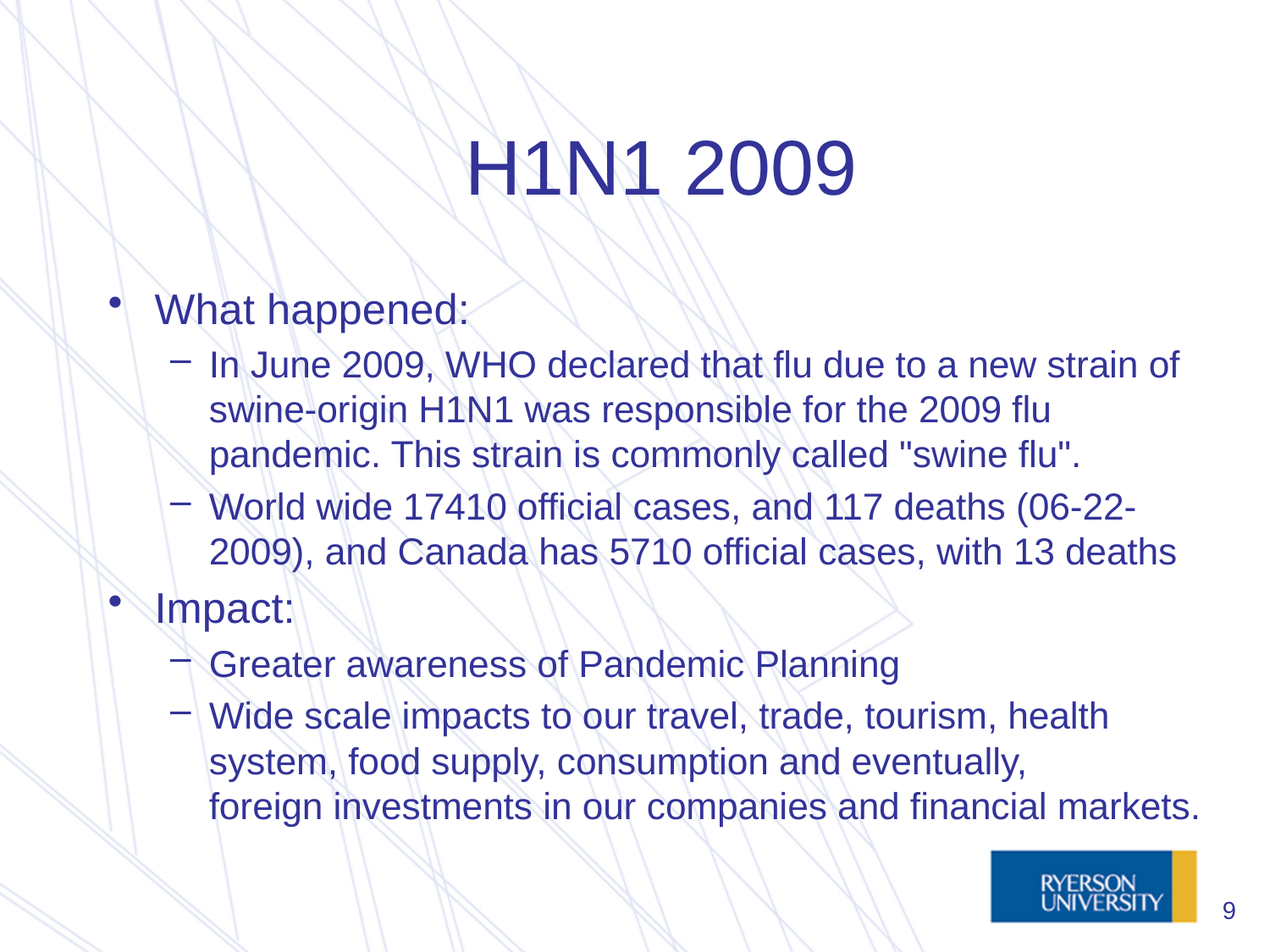

# H1N1 2009
What happened:
In June 2009, WHO declared that flu due to a new strain of swine-origin H1N1 was responsible for the 2009 flu pandemic. This strain is commonly called "swine flu".
World wide 17410 official cases, and 117 deaths (06-22-2009), and Canada has 5710 official cases, with 13 deaths
Impact:
Greater awareness of Pandemic Planning
Wide scale impacts to our travel, trade, tourism, health system, food supply, consumption and eventually, foreign investments in our companies and financial markets.

9